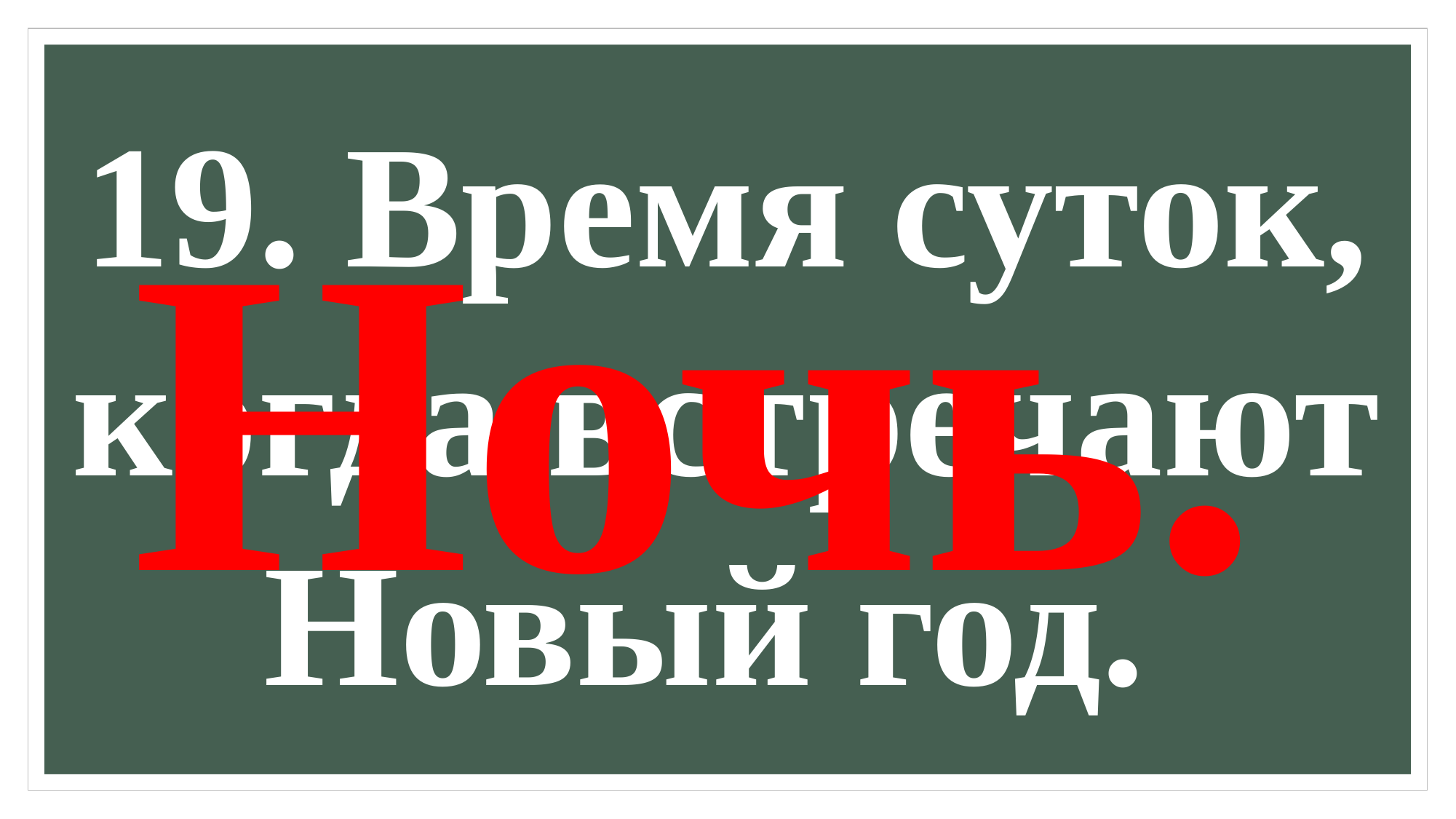

19. Время суток, когда встречают Новый год.
Ночь.